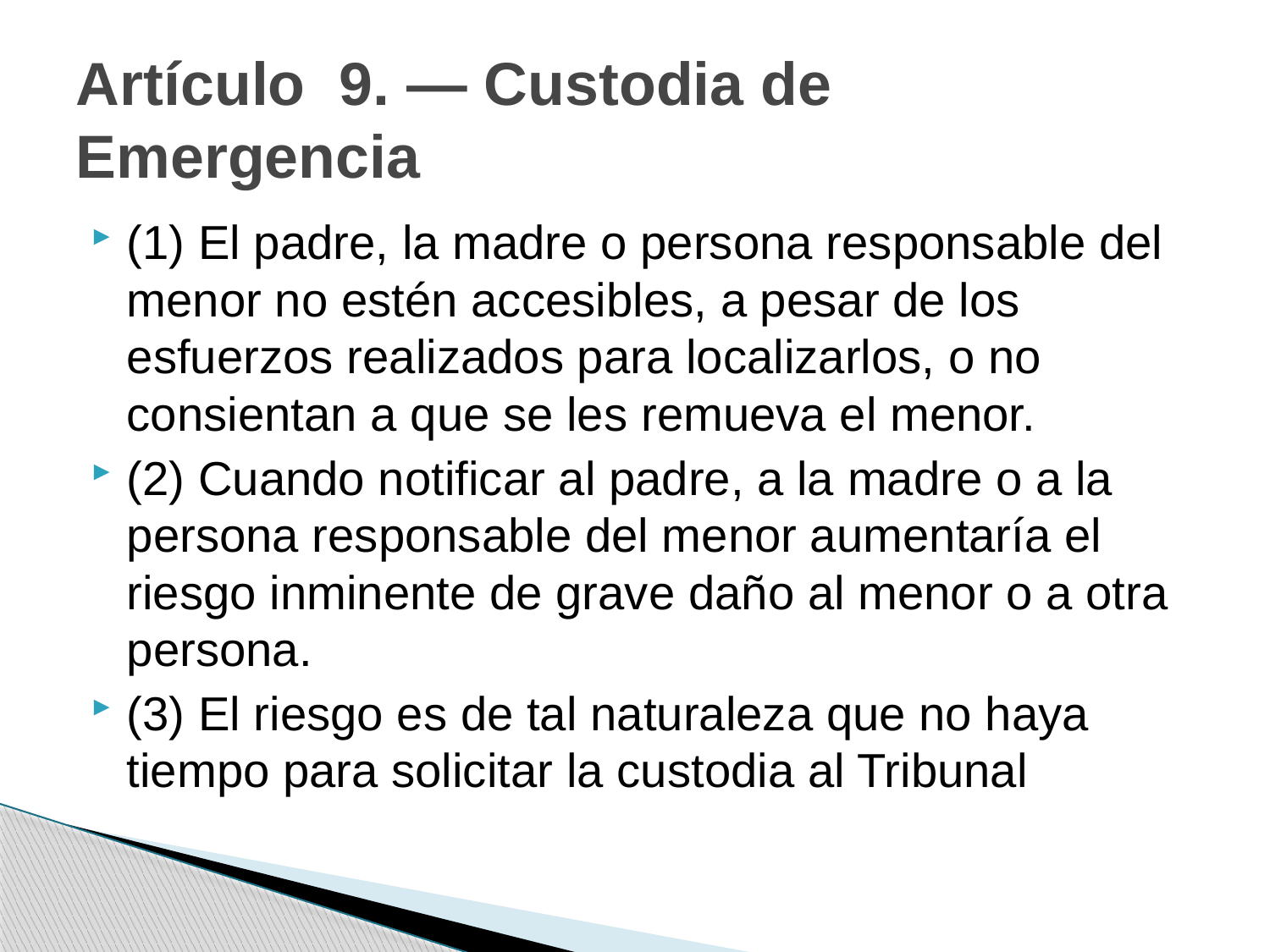

# Artículo  9. — Custodia de Emergencia
(1) El padre, la madre o persona responsable del menor no estén accesibles, a pesar de los esfuerzos realizados para localizarlos, o no consientan a que se les remueva el menor.
(2) Cuando notificar al padre, a la madre o a la persona responsable del menor aumentaría el riesgo inminente de grave daño al menor o a otra persona.
(3) El riesgo es de tal naturaleza que no haya tiempo para solicitar la custodia al Tribunal